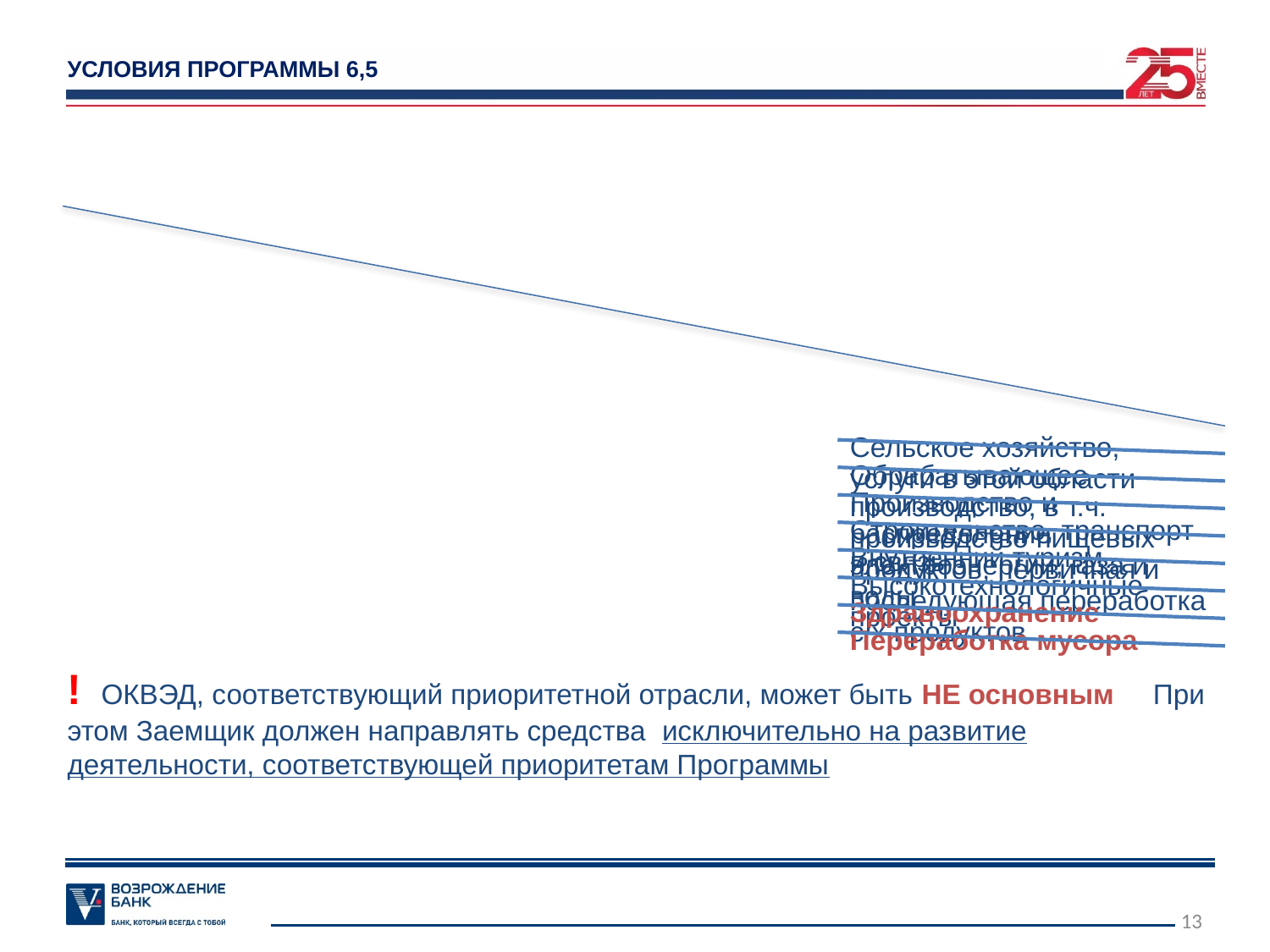

УСЛОВИЯ ПРОГРАММЫ 6,5
Внутренний туризм
Здравоохранение
!  ОКВЭД, соответствующий приоритетной отрасли, может быть НЕ основным     При этом Заемщик должен направлять средства  исключительно на развитие деятельности, соответствующей приоритетам Программы

13